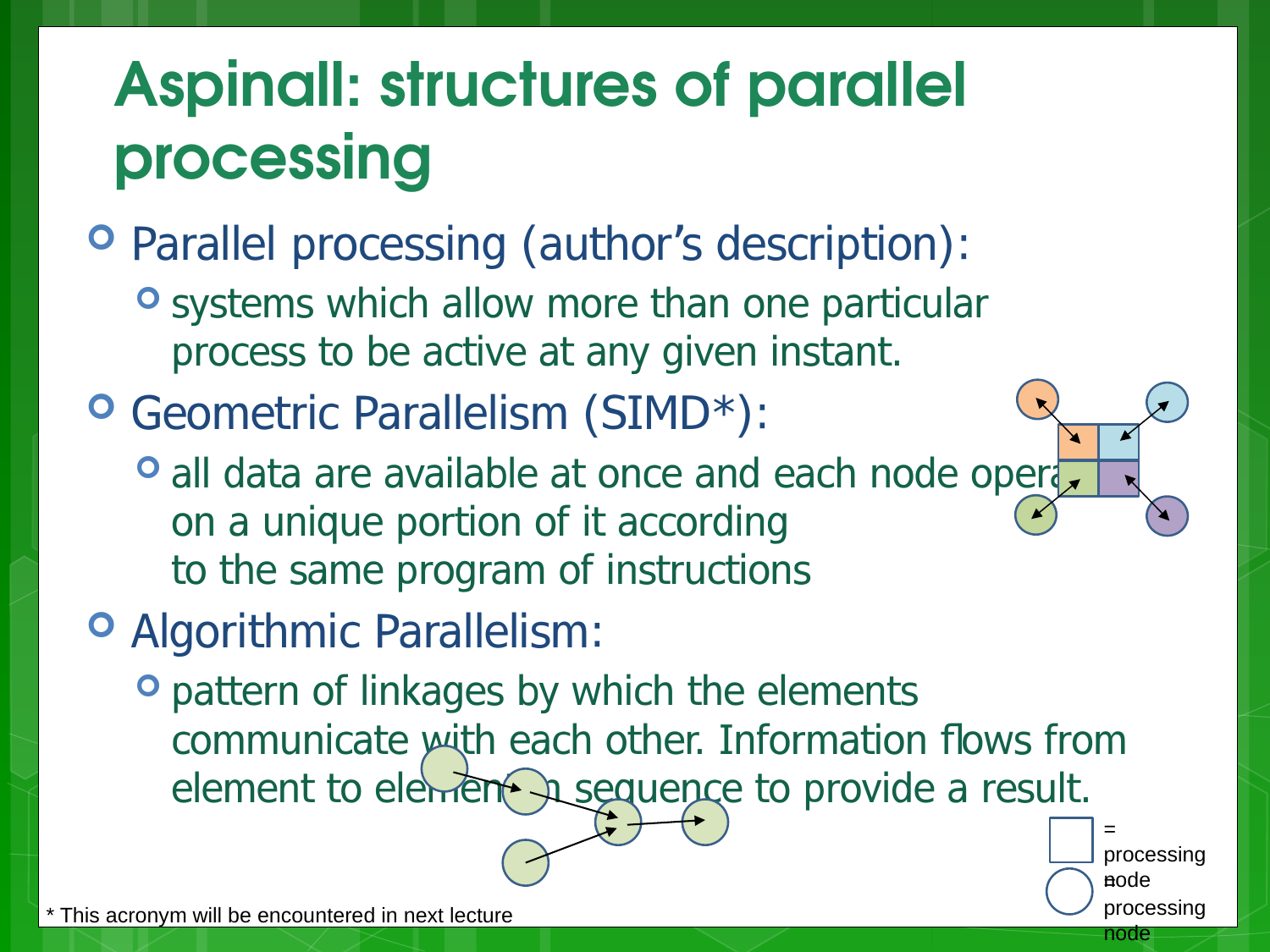

# Aspinall: structures of parallel processing
Parallel processing (author’s description):
systems which allow more than one particular process to be active at any given instant.
Geometric Parallelism (SIMD*):
all data are available at once and each node operates on a unique portion of it according
to the same program of instructions
Algorithmic Parallelism:
pattern of linkages by which the elements communicate with each other. Information flows from element to element in sequence to provide a result.

= processing node

= processing node

* This acronym will be encountered in next lecture